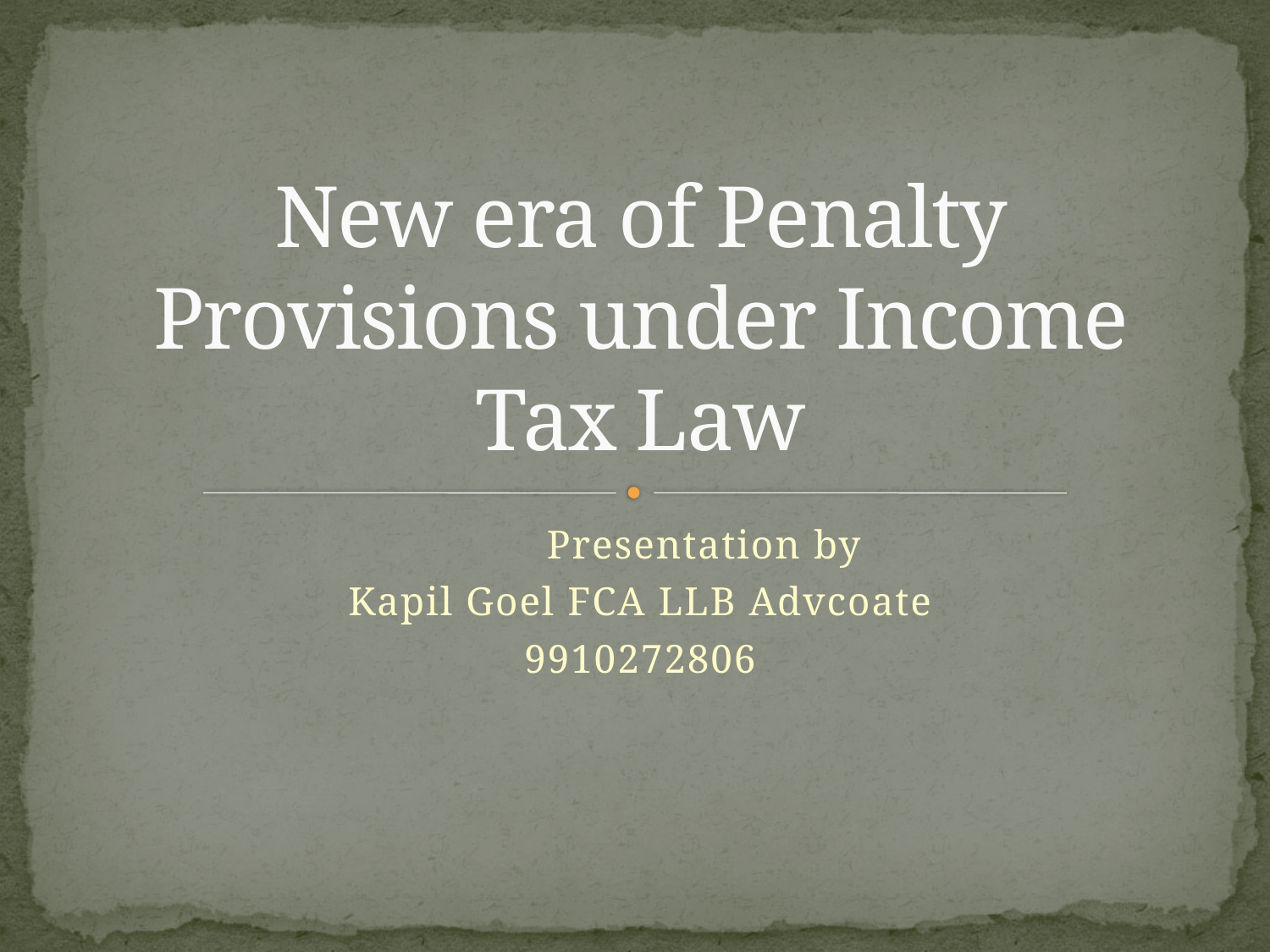

# New era of Penalty Provisions under Income Tax Law
	Presentation by
Kapil Goel FCA LLB Advcoate
9910272806